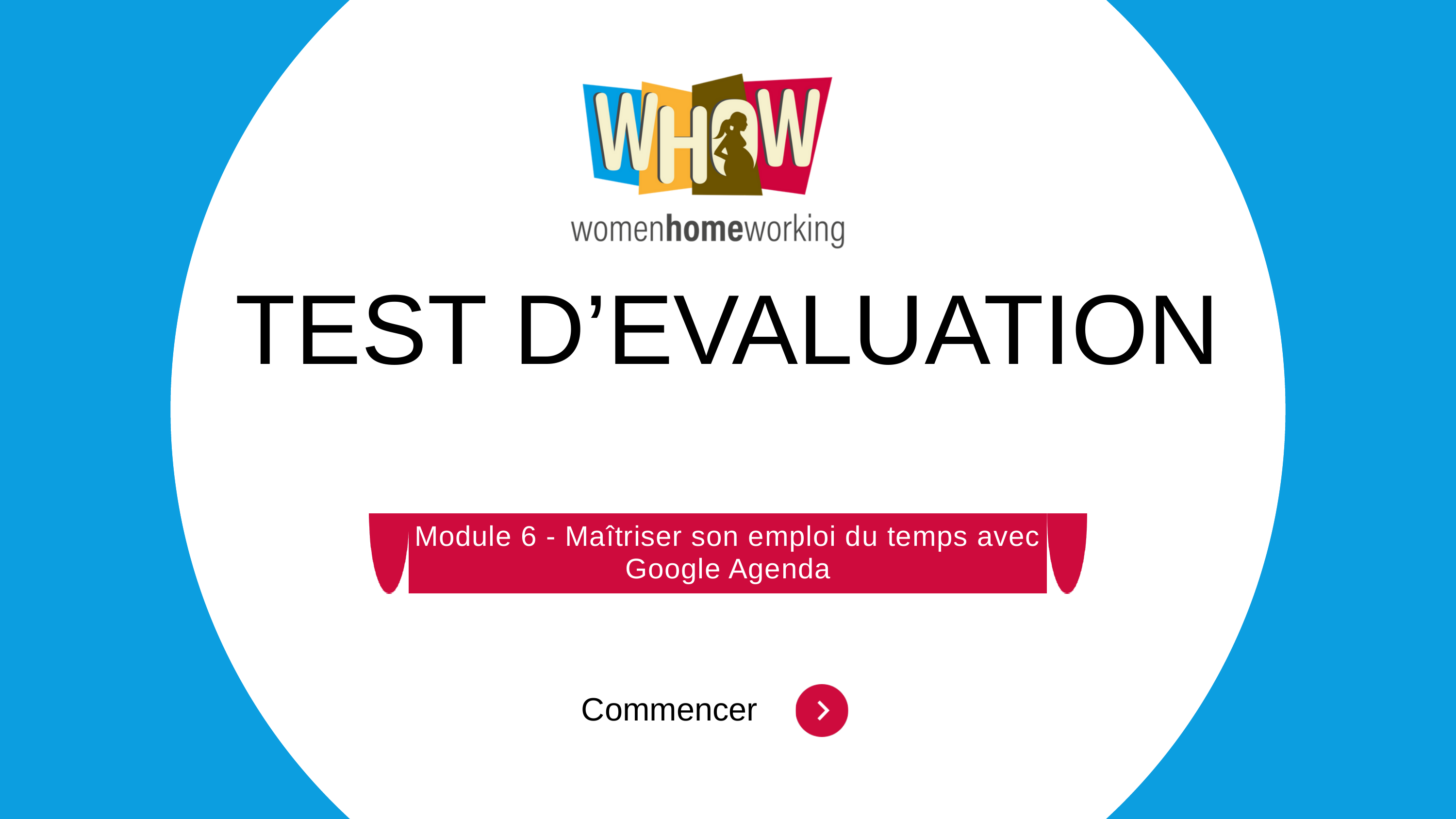

TEST D’EVALUATION

Module 6 - Maîtriser son emploi du temps avec Google Agenda

Commencer